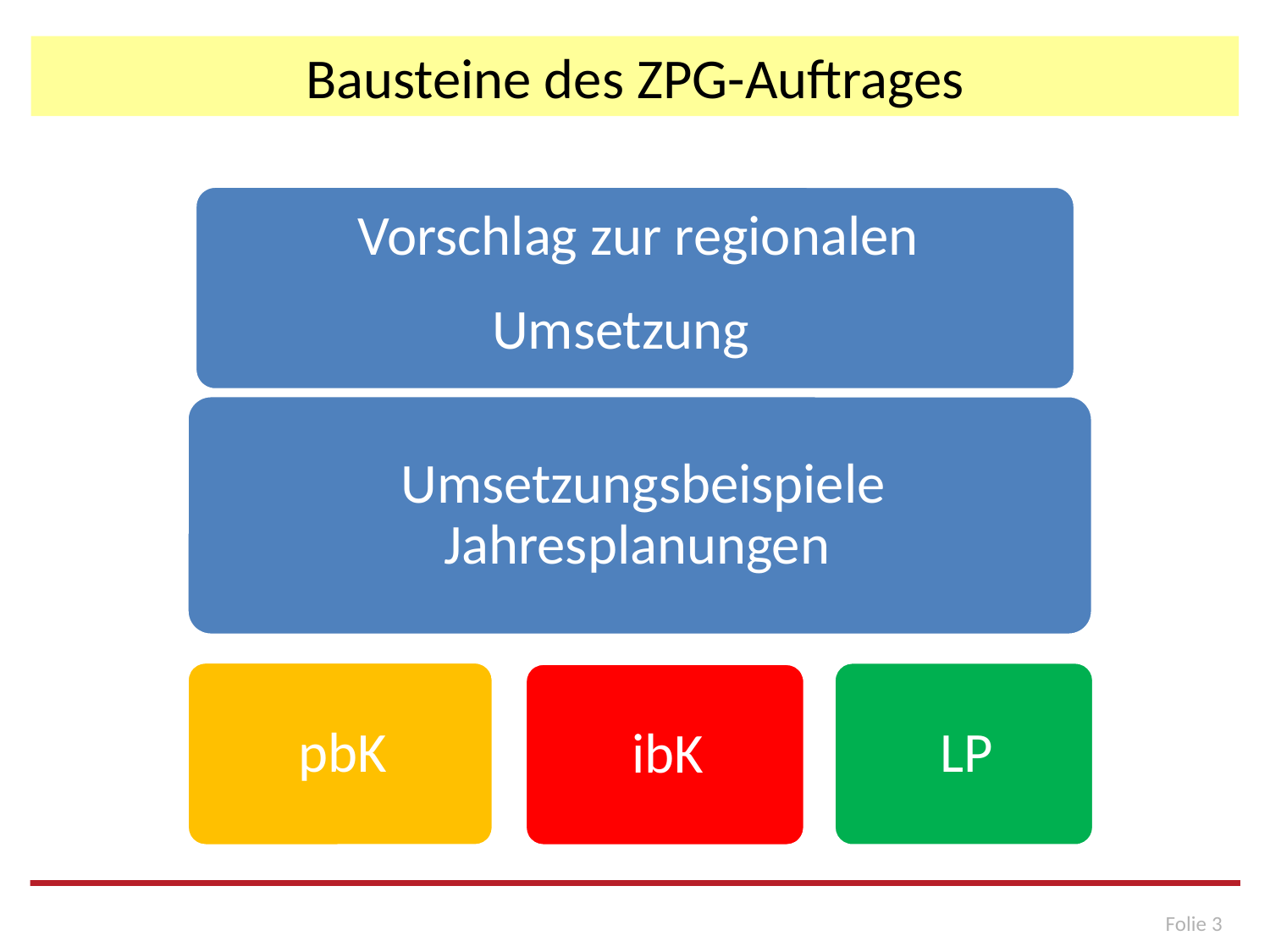

# Bausteine des ZPG-Auftrages
Vorschlag zur regionalen Umsetzung
Umsetzungsbeispiele Jahresplanungen
pbK
ibK
LP
Folie 3